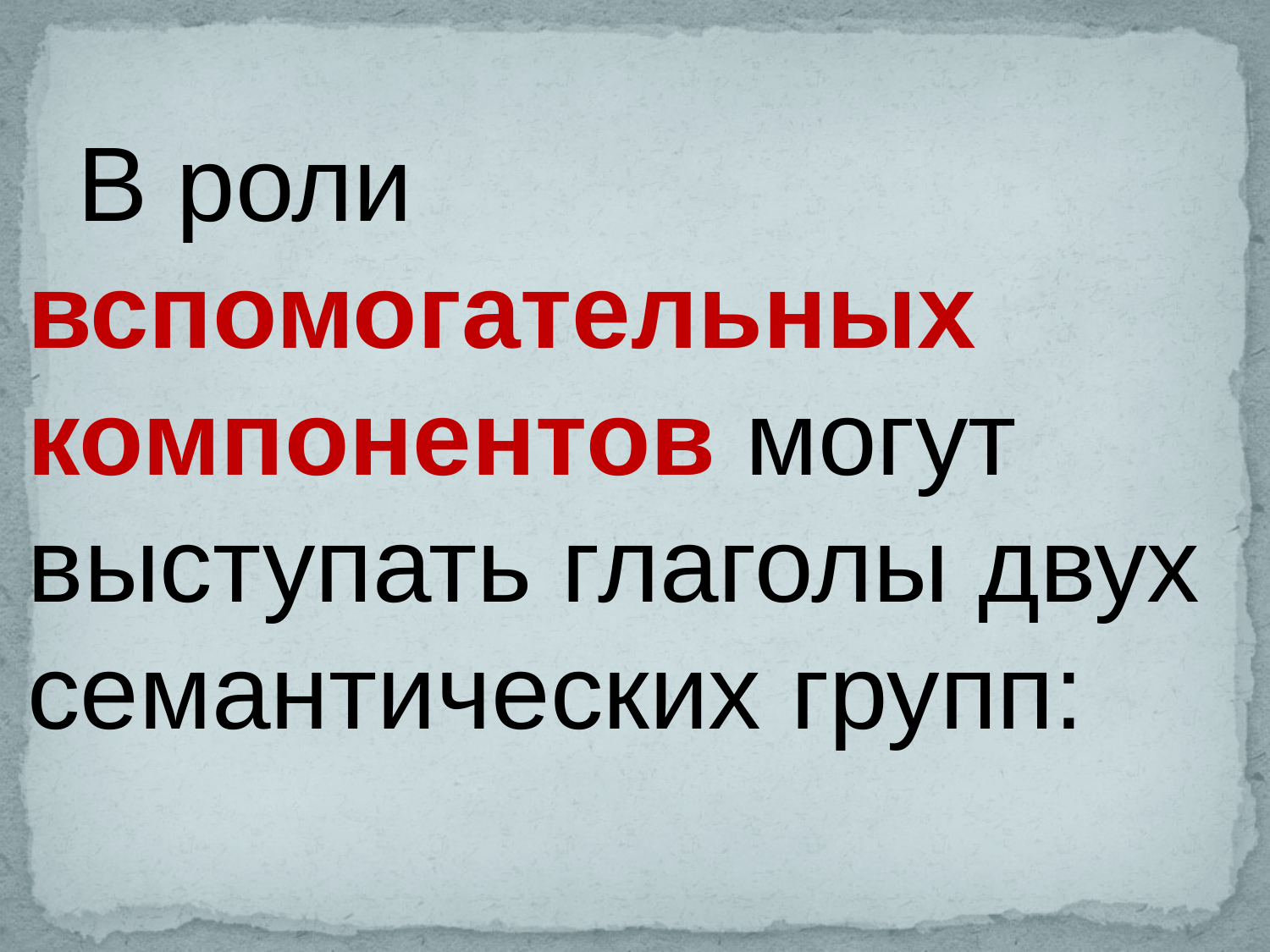

В роли вспомогательных компонентов могут выступать глаголы двух семантических групп: